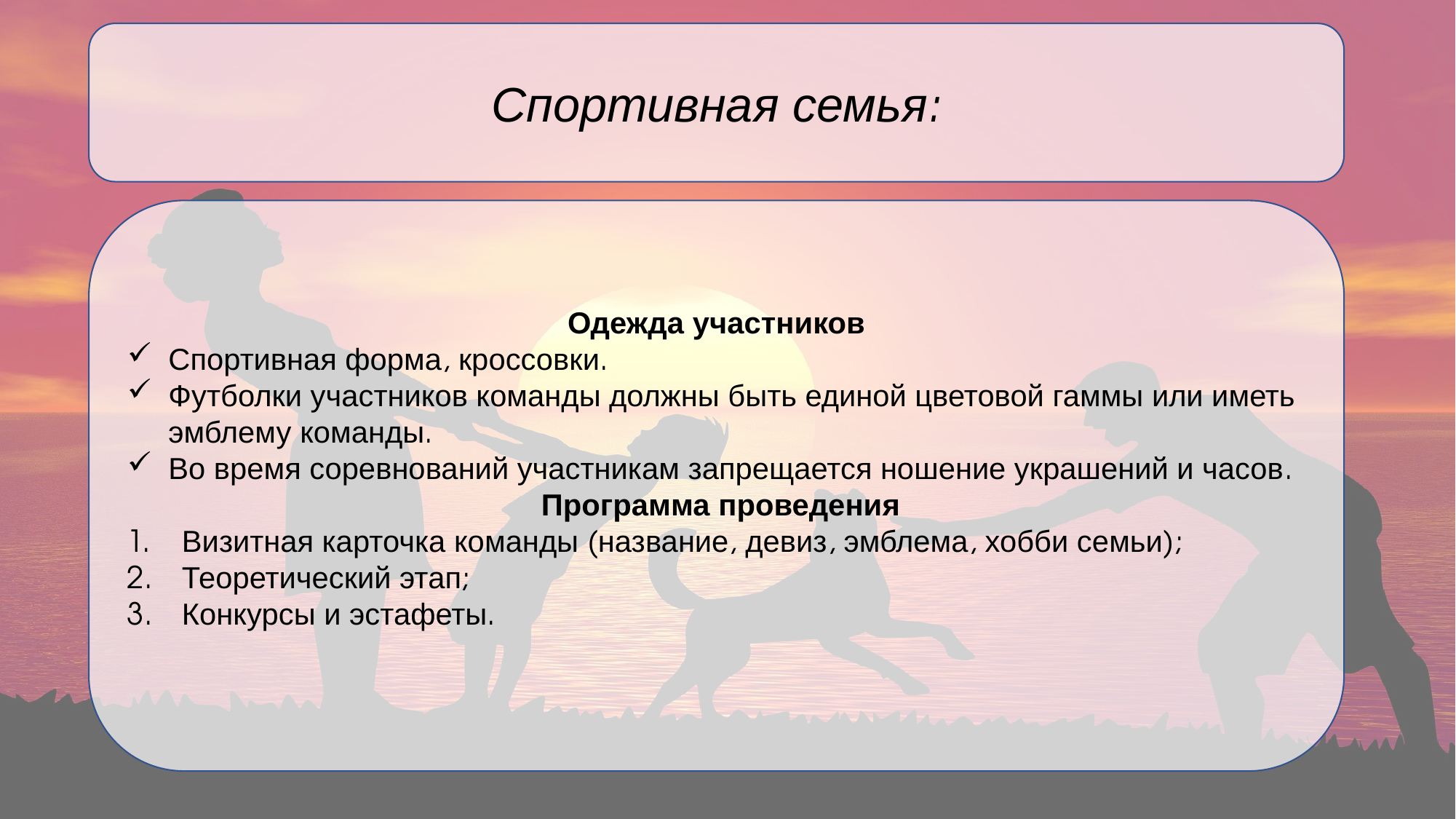

Спортивная семья:
Одежда участников
Спортивная форма, кроссовки.
Футболки участников команды должны быть единой цветовой гаммы или иметь эмблему команды.
Во время соревнований участникам запрещается ношение украшений и часов.
 Программа проведения
Визитная карточка команды (название, девиз, эмблема, хобби семьи);
Теоретический этап;
Конкурсы и эстафеты.